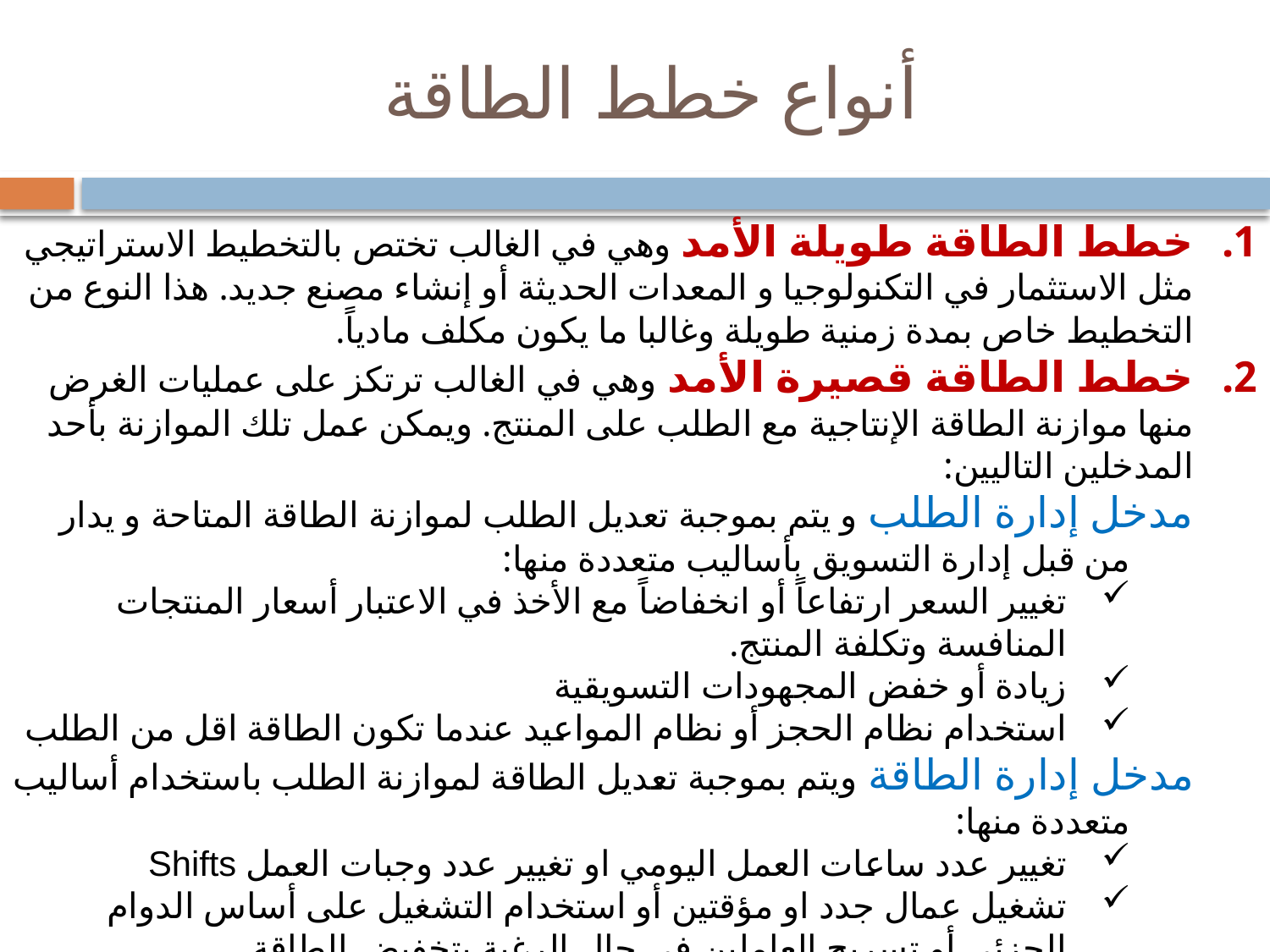

# أنواع خطط الطاقة

خطط الطاقة طويلة الأمد وهي في الغالب تختص بالتخطيط الاستراتيجي مثل الاستثمار في التكنولوجيا و المعدات الحديثة أو إنشاء مصنع جديد. هذا النوع من التخطيط خاص بمدة زمنية طويلة وغالبا ما يكون مكلف مادياً.
خطط الطاقة قصيرة الأمد وهي في الغالب ترتكز على عمليات الغرض منها موازنة الطاقة الإنتاجية مع الطلب على المنتج. ويمكن عمل تلك الموازنة بأحد المدخلين التاليين:
مدخل إدارة الطلب و يتم بموجبة تعديل الطلب لموازنة الطاقة المتاحة و يدار من قبل إدارة التسويق بأساليب متعددة منها:
تغيير السعر ارتفاعاً أو انخفاضاً مع الأخذ في الاعتبار أسعار المنتجات المنافسة وتكلفة المنتج.
زيادة أو خفض المجهودات التسويقية
استخدام نظام الحجز أو نظام المواعيد عندما تكون الطاقة اقل من الطلب
مدخل إدارة الطاقة ويتم بموجبة تعديل الطاقة لموازنة الطلب باستخدام أساليب متعددة منها:
تغيير عدد ساعات العمل اليومي او تغيير عدد وجبات العمل Shifts
تشغيل عمال جدد او مؤقتين أو استخدام التشغيل على أساس الدوام الجزئي أو تسريح العاملين في حال الرغبة بتخفيض الطاقة.
إعادة جدولة برامج الصيانة وغيرها